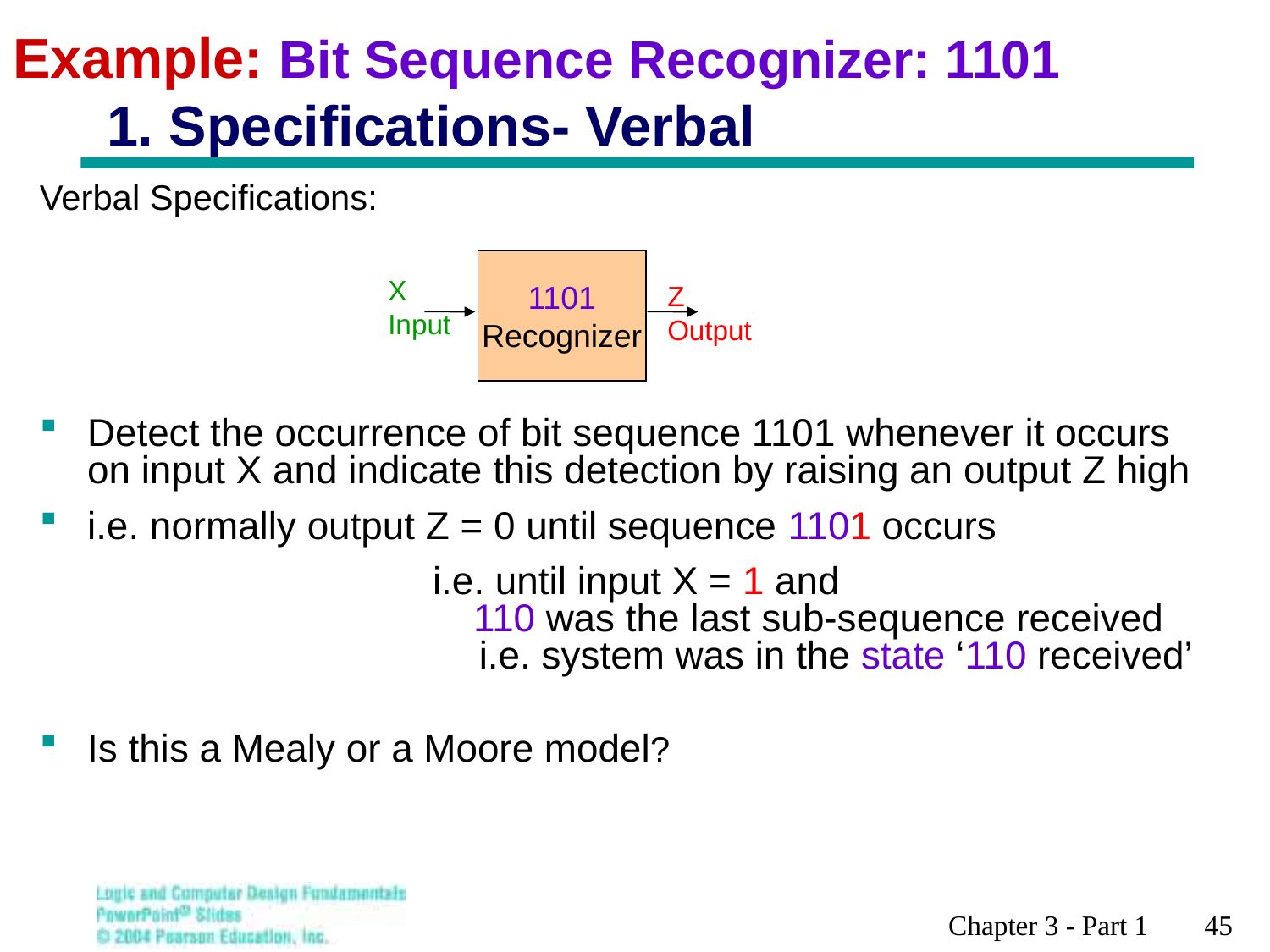

# Example: Bit Sequence Recognizer: 1101                   1. Specifications- Verbal
Verbal Specifications:

Detect the occurrence of bit sequence 1101 whenever it occurs on input X and indicate this detection by raising an output Z high
i.e. normally output Z = 0 until sequence 1101 occurs
	                                i.e. until input X = 1 and   	                           	                        110 was the last sub-sequence received       			 i.e. system was in the state ‘110 received’
Is this a Mealy or a Moore model?

1101
Recognizer
X
Input
Z
Output

Chapter 3 - Part 1        45